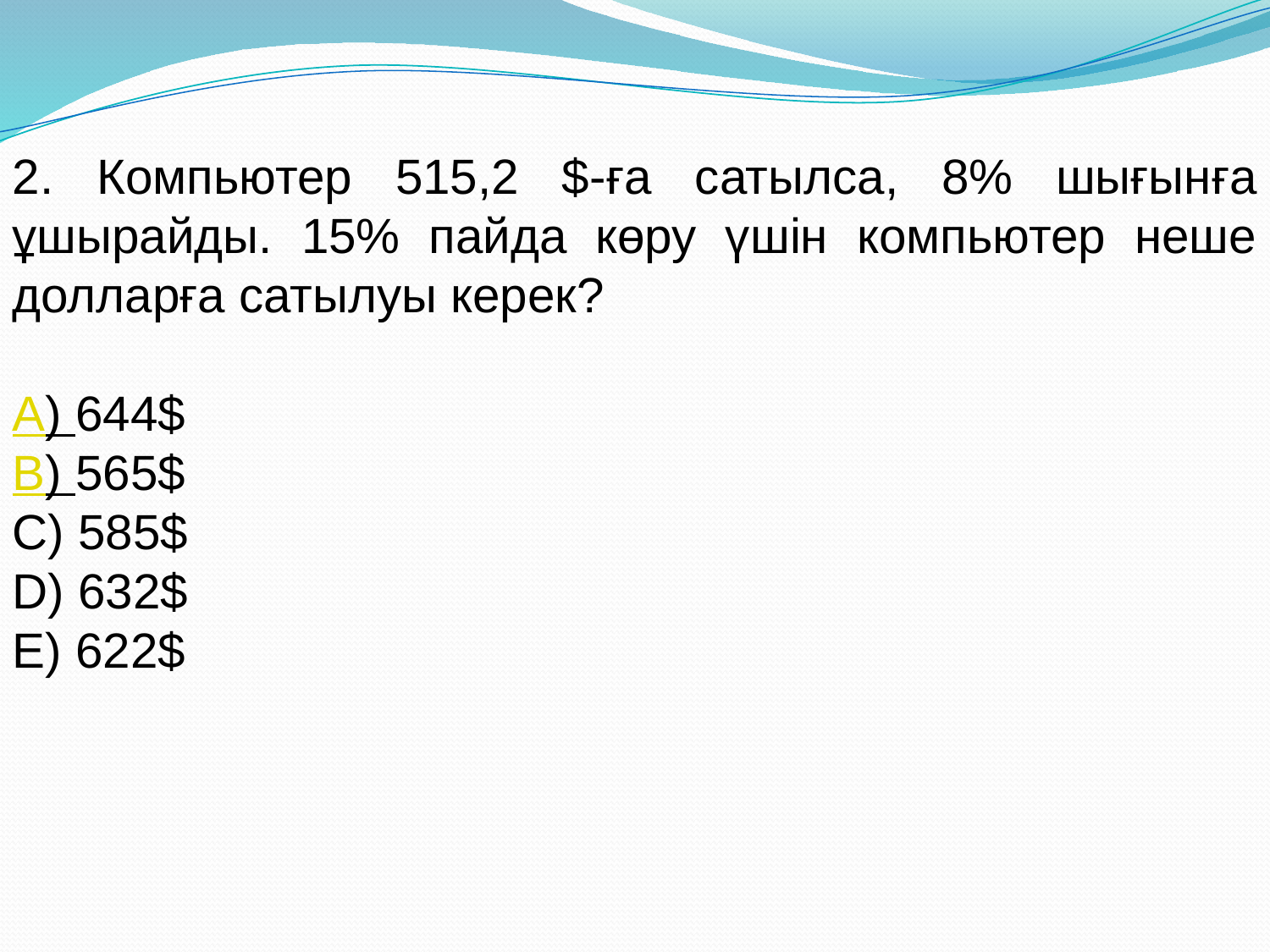

2. Компьютер 515,2 $-ға сатылса, 8% шығынға ұшырайды. 15% пайда көру үшін компьютер неше долларға сатылуы керек?

A) 644$
B) 565$
C) 585$
D) 632$
E) 622$